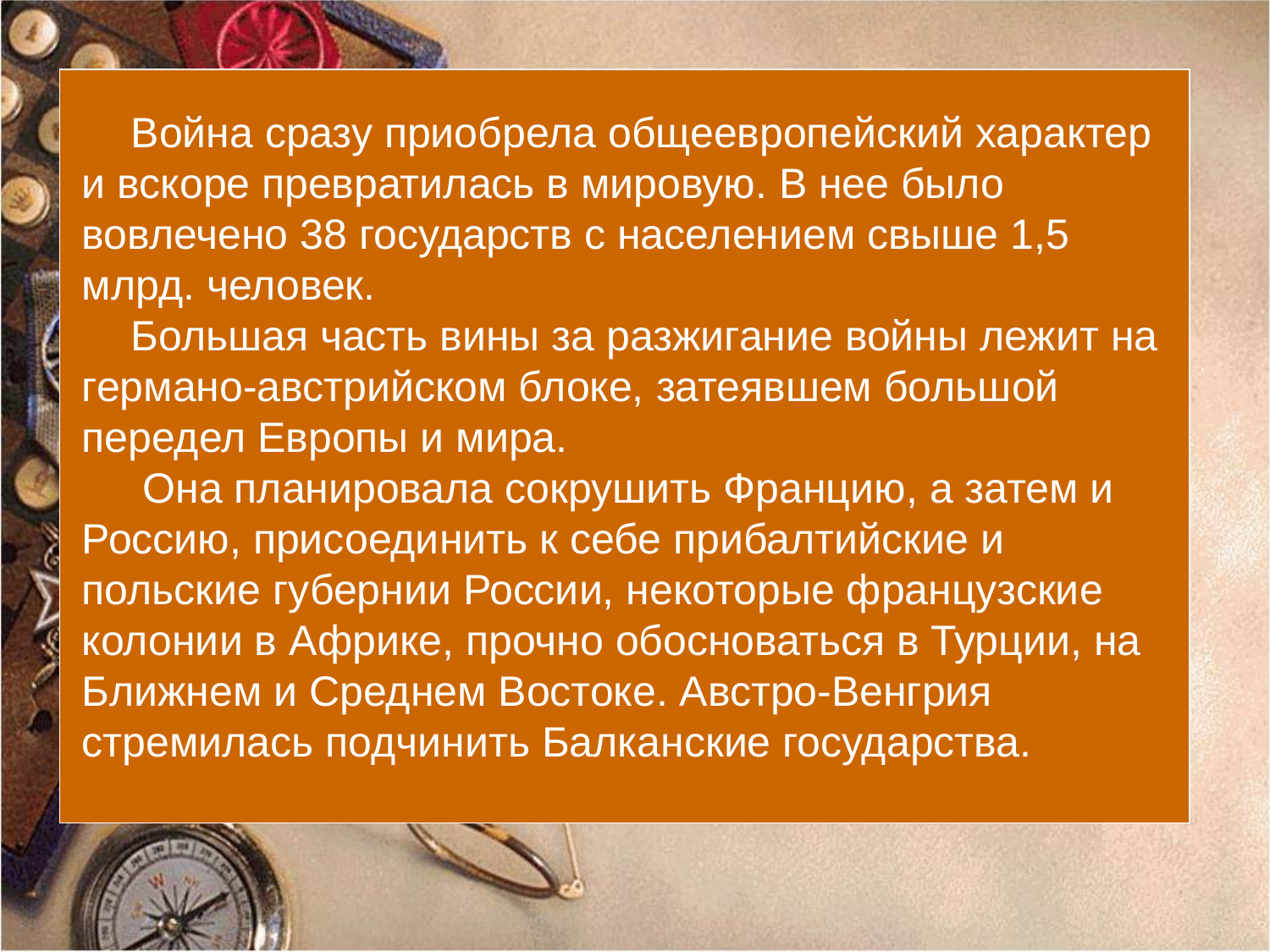

Война сразу приобрела общеевропейский характер и вскоре превратилась в мировую. В нее было вовлечено 38 государств с населением свыше 1,5 млрд. человек.
Большая часть вины за разжигание войны лежит на германо-австрийском блоке, затеявшем большой передел Европы и мира.
 Она планировала сокрушить Францию, а затем и Россию, присоединить к себе прибалтийские и польские губернии России, некоторые французские колонии в Африке, прочно обосноваться в Турции, на Ближнем и Среднем Востоке. Австро-Венгрия стремилась подчинить Балканские государства.